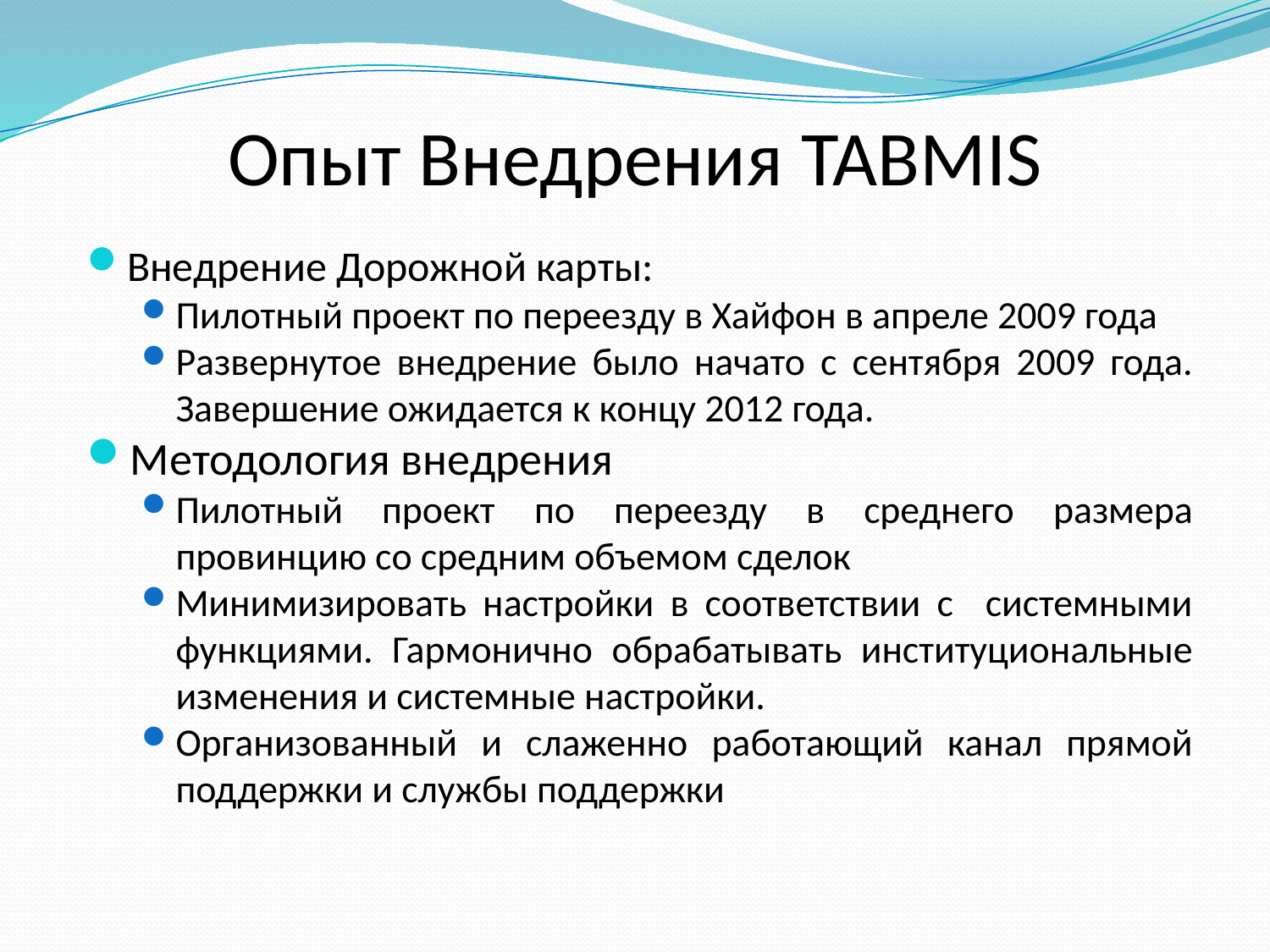

# Опыт Внедрения TABMIS
Внедрение Дорожной карты:
Пилотный проект по переезду в Хайфон в апреле 2009 года
Развернутое внедрение было начато с сентября 2009 года. Завершение ожидается к концу 2012 года.
Методология внедрения
Пилотный проект по переезду в среднего размера провинцию со средним объемом сделок
Минимизировать настройки в соответствии с  системными функциями. Гармонично обрабатывать институциональные изменения и системные настройки.
Организованный и слаженно работающий канал прямой поддержки и службы поддержки